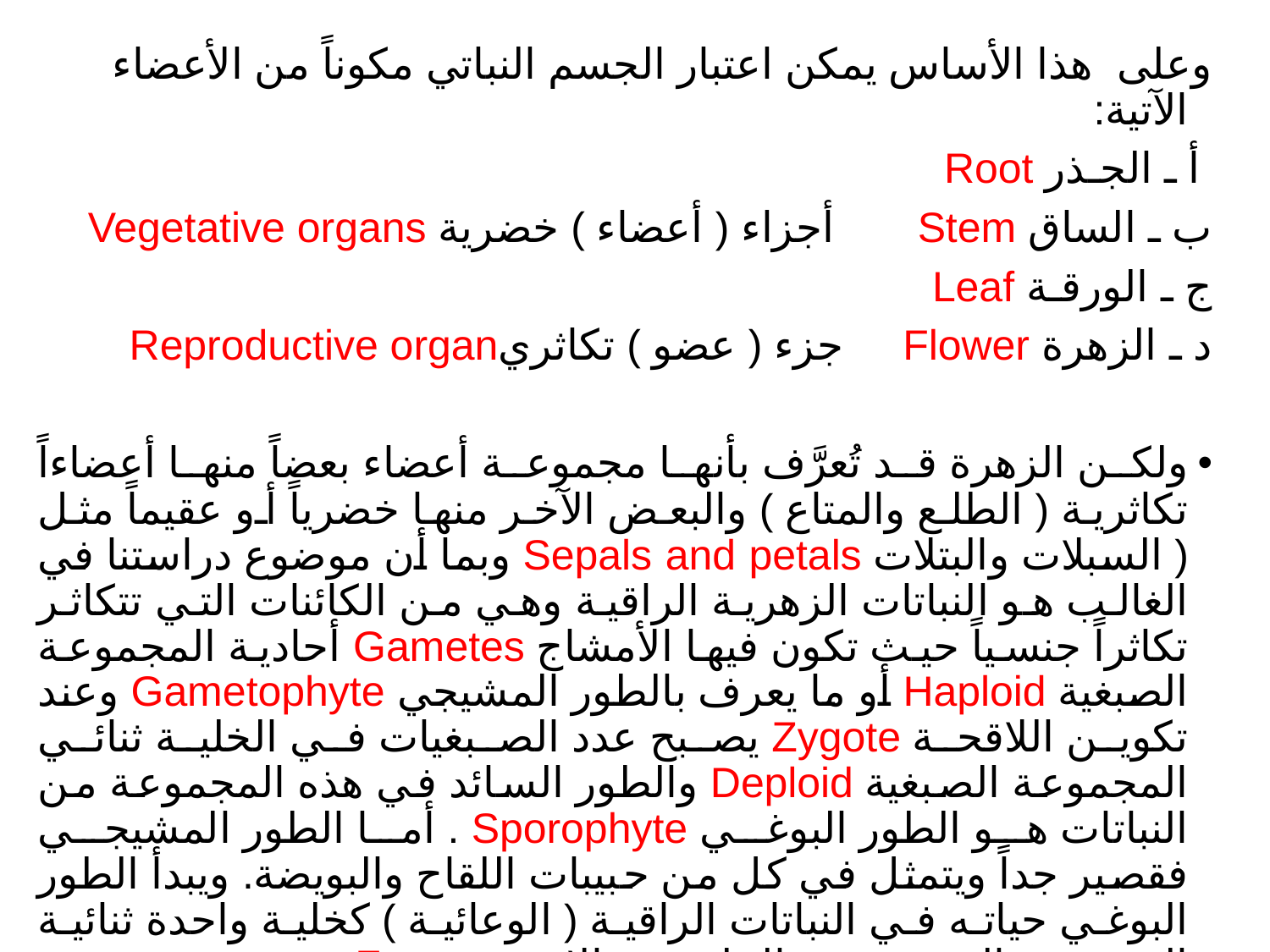

وعلى  هذا الأساس يمكن اعتبار الجسم النباتي مكوناً من الأعضاء الآتية:
 أ ـ الجـذر Root
ب ـ الساق Stem       أجزاء ( أعضاء ) خضرية Vegetative organs
ج ـ الورقـة Leaf
د ـ الزهرة Flower     جزء ( عضو ) تكاثريReproductive organ

ولكن الزهرة قد تُعرَّف بأنها مجموعة أعضاء بعضاً منها أعضاءاً تكاثرية ( الطلع والمتاع ) والبعض الآخر منها خضرياً أو عقيماً مثل ( السبلات والبتلات Sepals and petals وبما أن موضوع دراستنا في الغالب هو النباتات الزهرية الراقية وهي من الكائنات التي تتكاثر تكاثراً جنسياً حيث تكون فيها الأمشاج Gametes أحادية المجموعة الصبغية Haploid أو ما يعرف بالطور المشيجي Gametophyte وعند تكوين اللاقحة Zygote يصبح عدد الصبغيات في الخلية ثنائي المجموعة الصبغية Deploid والطور السائد في هذه المجموعة من النباتات هو الطور البوغي Sporophyte . أما الطور المشيجي فقصير جداً ويتمثل في كل من حبيبات اللقاح والبويضة. ويبدأ الطور البوغي حياته في النباتات الراقية ( الوعائية ) كخلية واحدة ثنائية المجموعة الصبغية هذه الخلية هي الاقحة Zygote